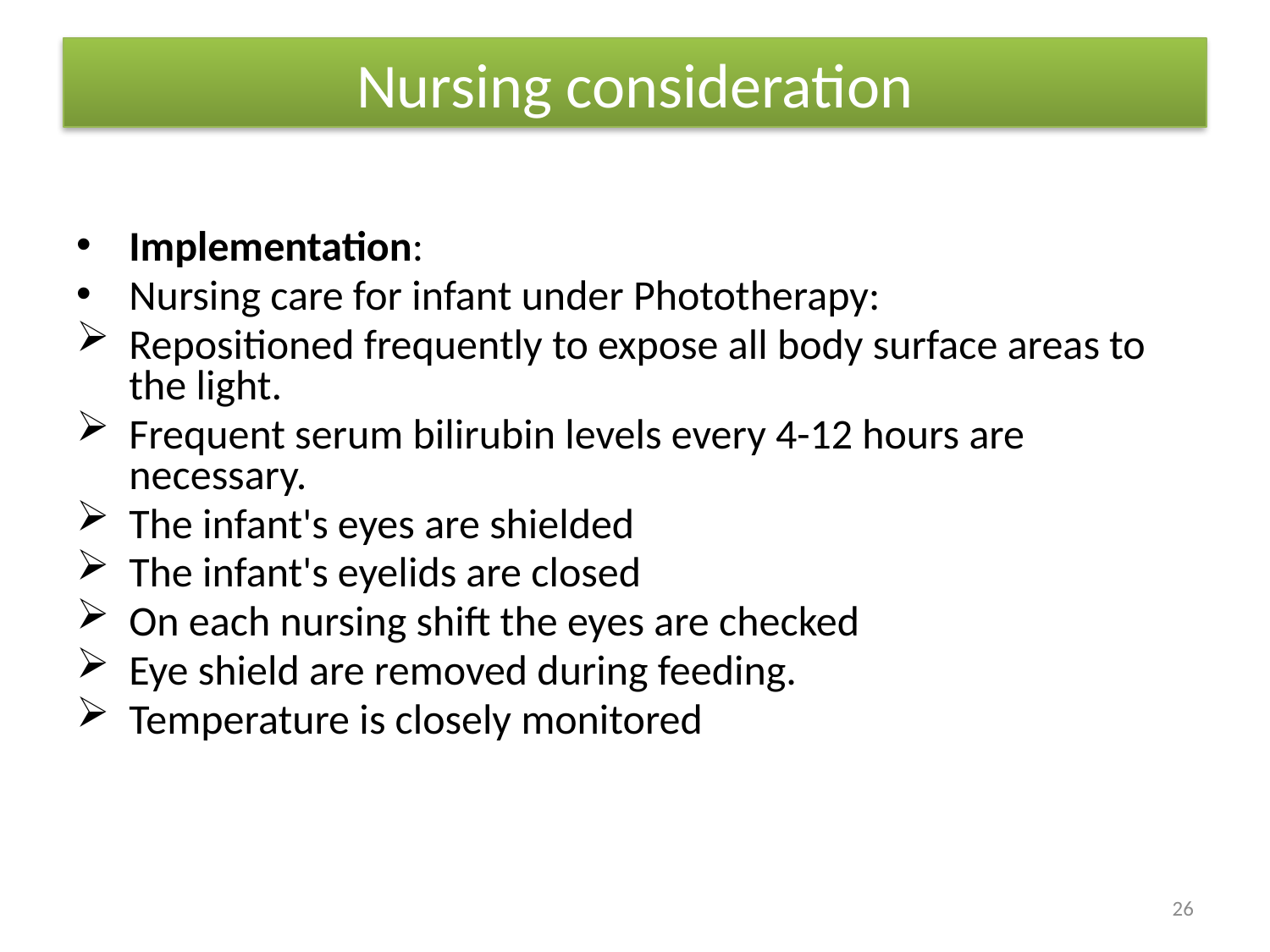

# Nursing consideration
Implementation:
Nursing care for infant under Phototherapy:
Repositioned frequently to expose all body surface areas to the light.
Frequent serum bilirubin levels every 4-12 hours are necessary.
The infant's eyes are shielded
The infant's eyelids are closed
On each nursing shift the eyes are checked
Eye shield are removed during feeding.
Temperature is closely monitored

26